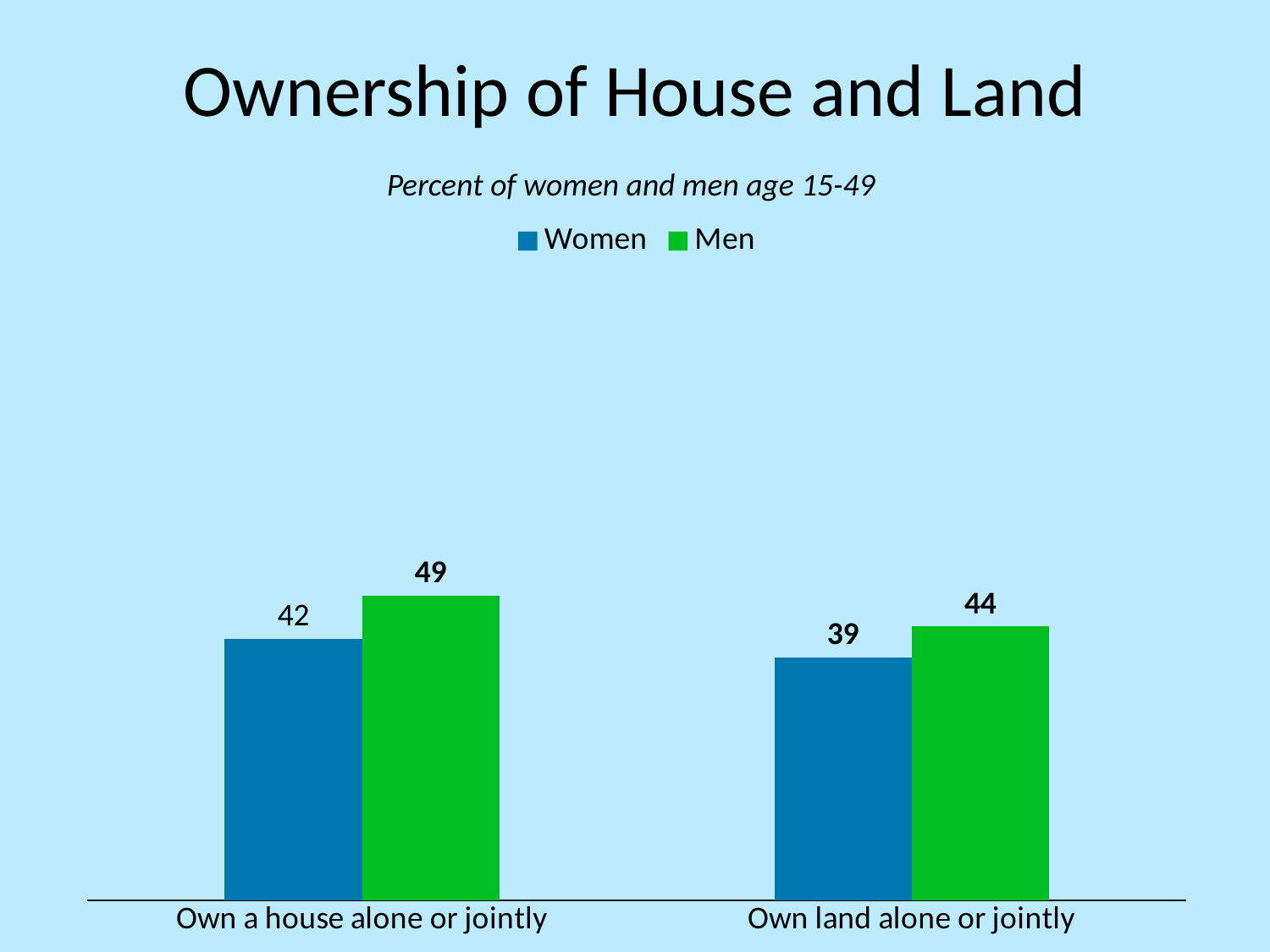

# Ownership of House and Land
Percent of women and men age 15-49

### Chart

| Category | Women | Men |
|---|---|---|
| Own a house alone or jointly | 42.0 | 49.0 |
| Own land alone or jointly | 39.0 | 44.0 |